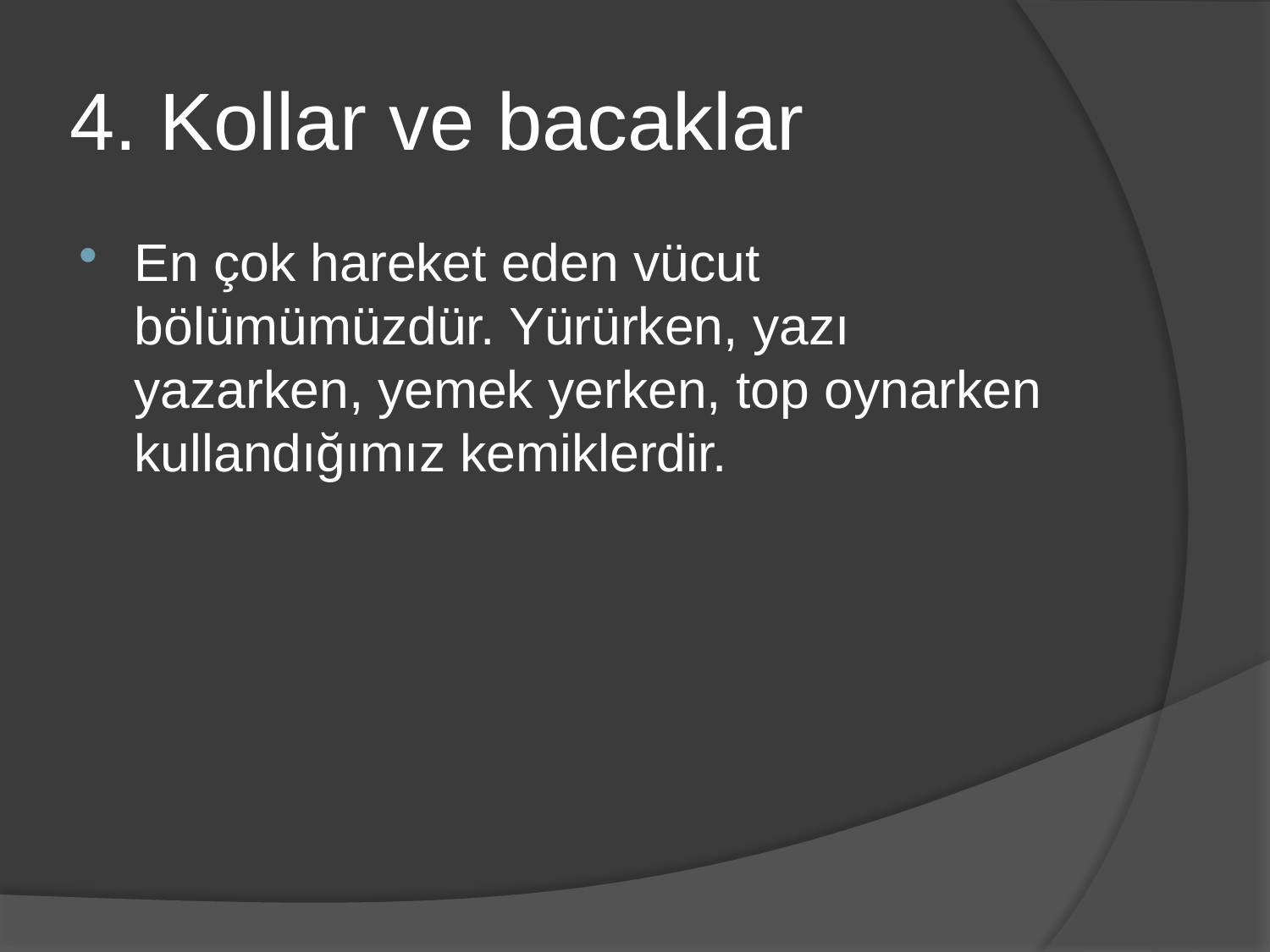

# 4. Kollar ve bacaklar
En çok hareket eden vücut bölümümüzdür. Yürürken, yazı yazarken, yemek yerken, top oynarken kullandığımız kemiklerdir.